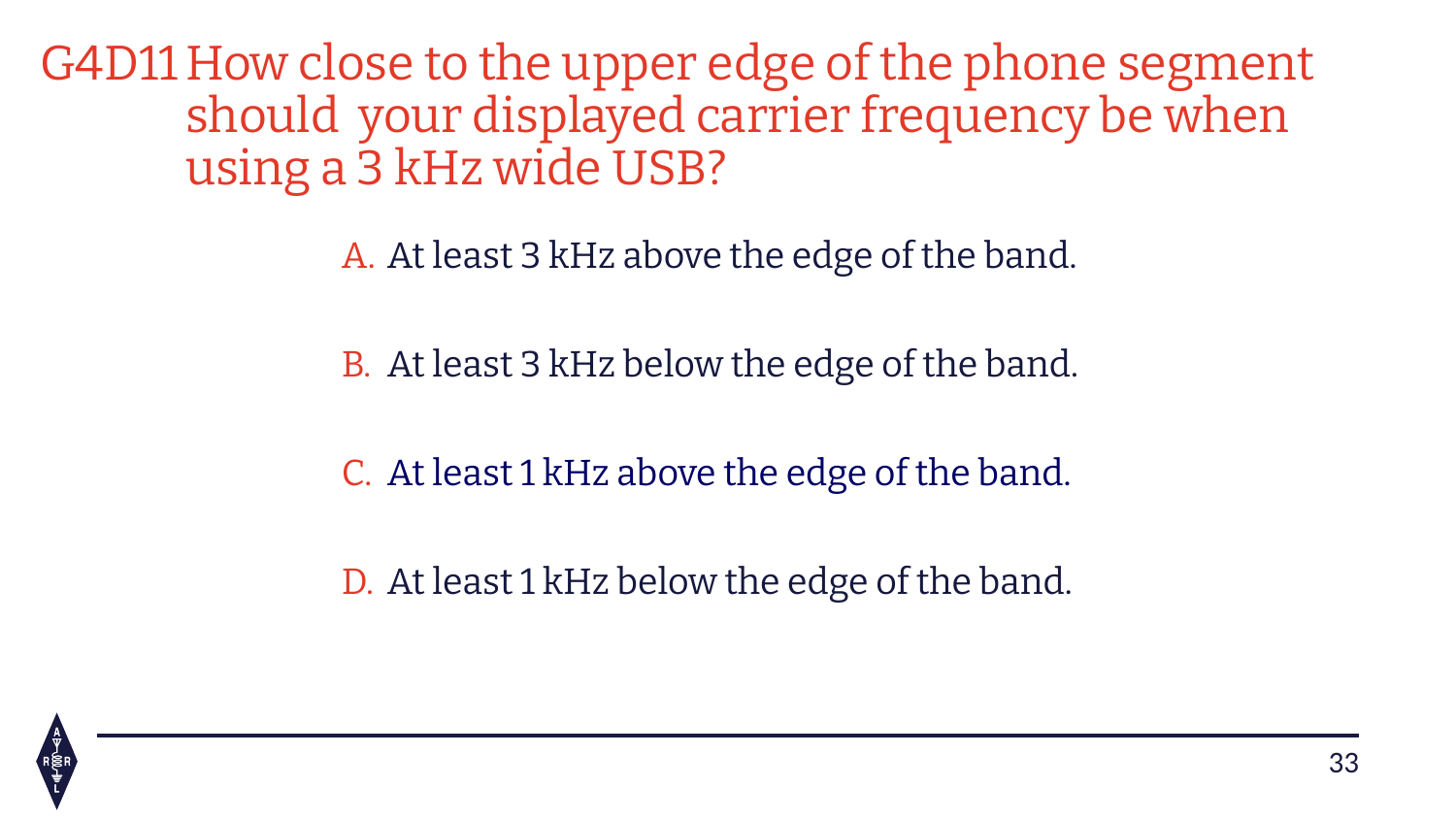

G4D11	How close to the upper edge of the phone segment 		should  your displayed carrier frequency be when 		using a 3 kHz wide USB?
At least 3 kHz above the edge of the band.

At least 3 kHz below the edge of the band.

At least 1 kHz above the edge of the band.

At least 1 kHz below the edge of the band.
33